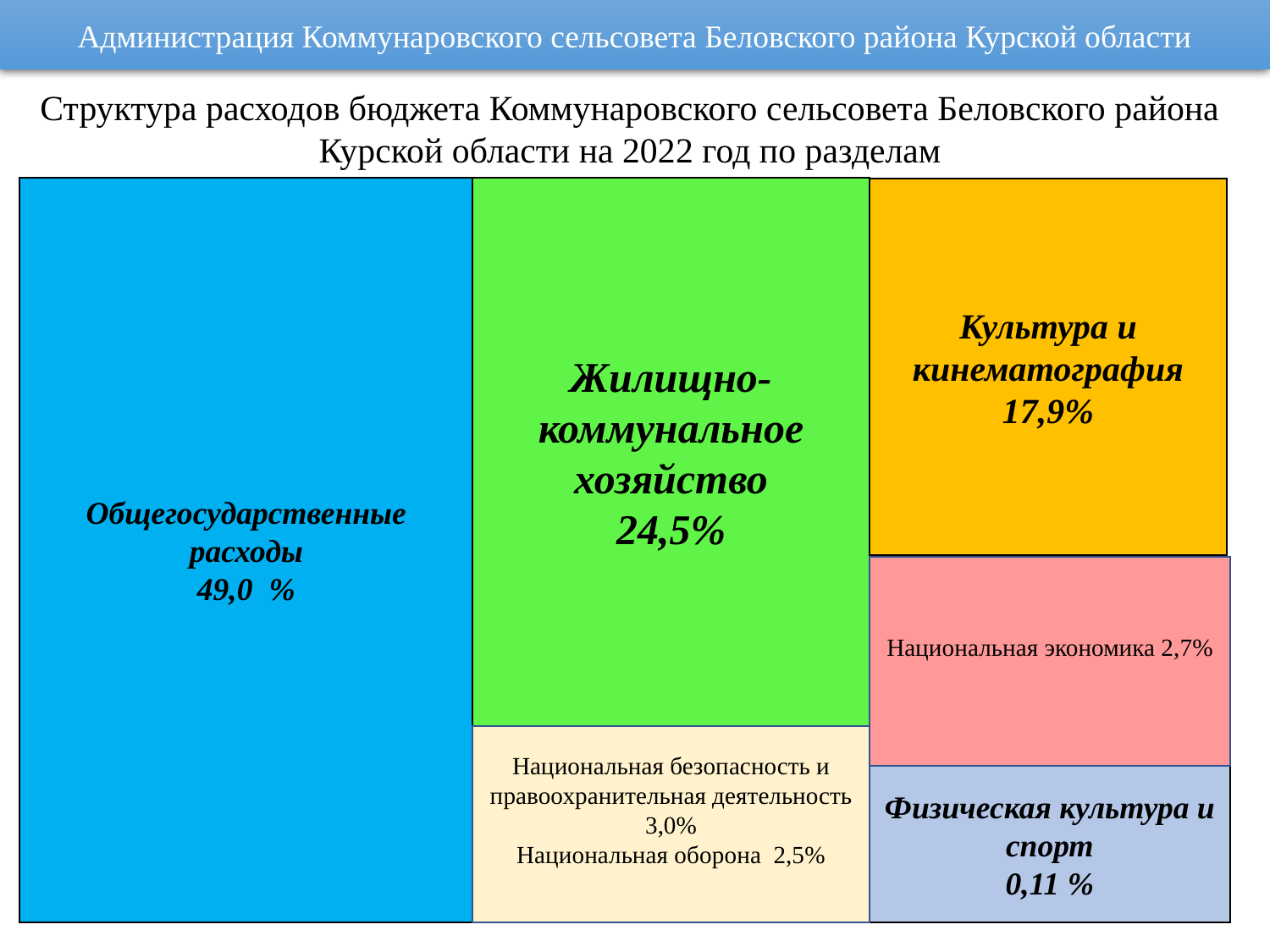

Администрация Коммунаровского сельсовета Беловского района Курской области
Структура расходов бюджета Коммунаровского сельсовета Беловского района Курской области на 2022 год по разделам
Общегосударственные расходы
49,0  %
Жилищно-коммунальное хозяйство
24,5%
Культура и кинематография
17,9%
Национальная экономика 2,7%

Национальная безопасность и правоохранительная деятельность 3,0%
Национальная оборона  2,5%

Физическая культура и спорт
0,11 %